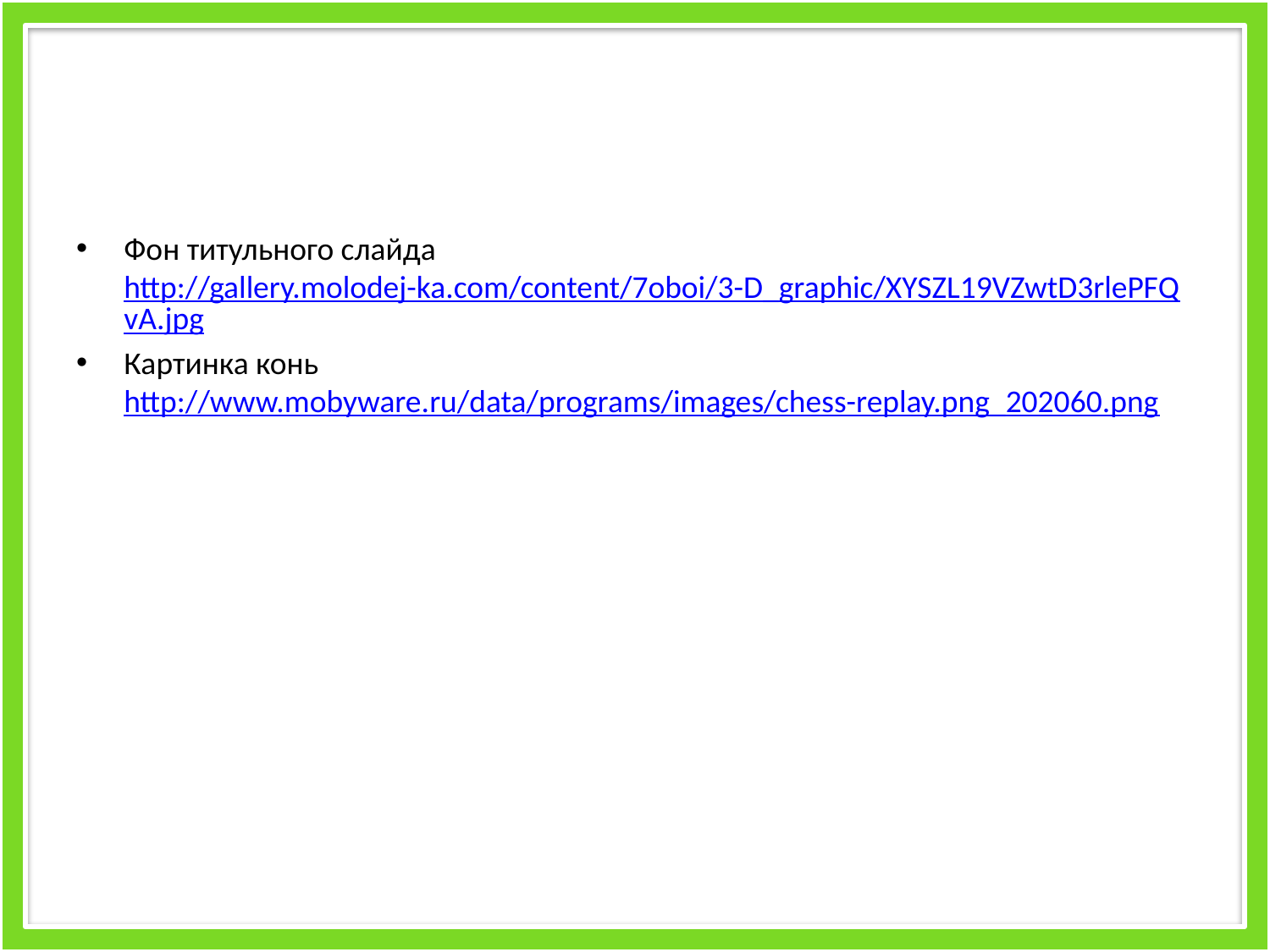

#
Фон титульного слайда http://gallery.molodej-ka.com/content/7oboi/3-D_graphic/XYSZL19VZwtD3rlePFQvA.jpg
Картинка конь http://www.mobyware.ru/data/programs/images/chess-replay.png_202060.png